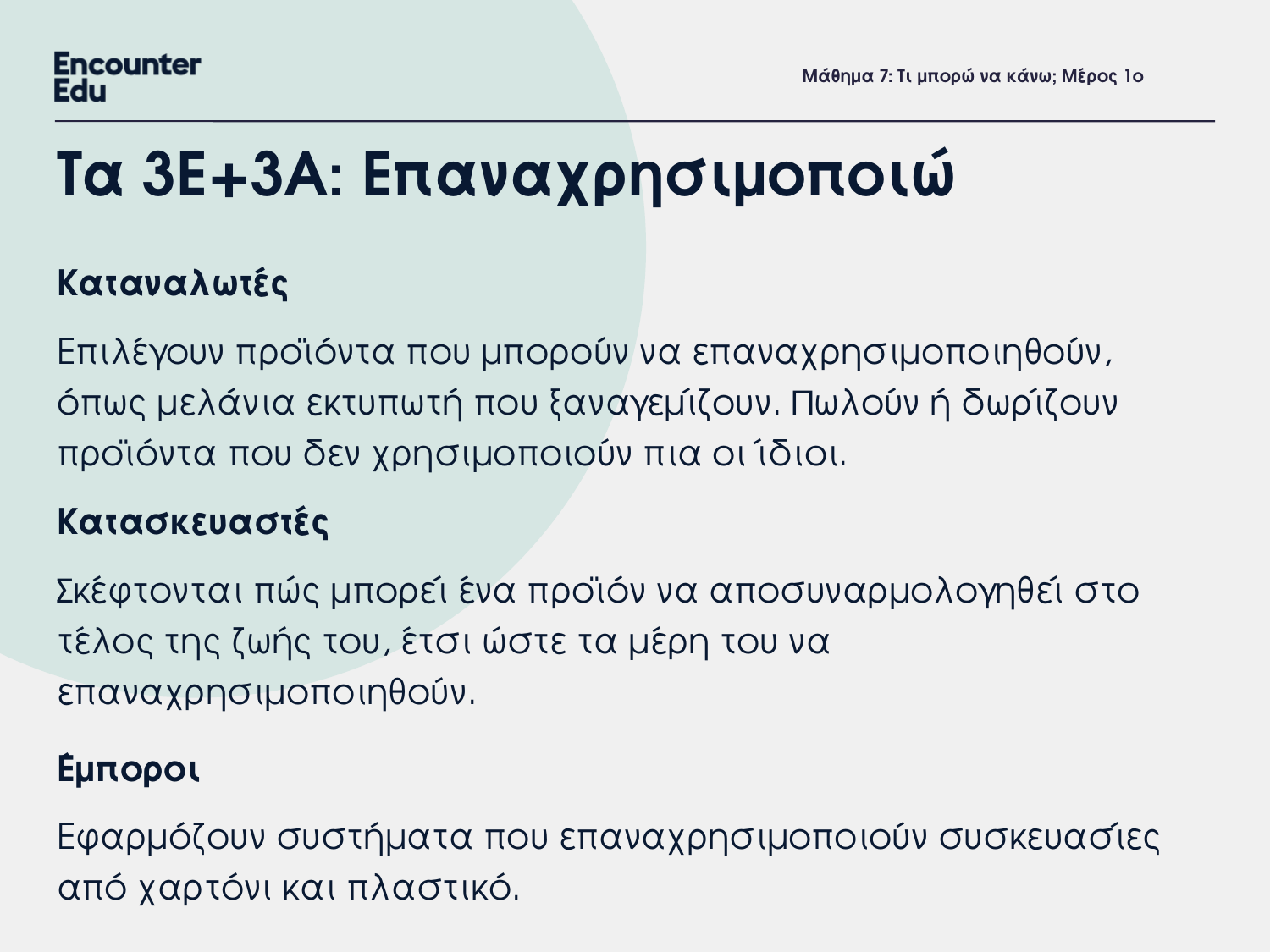

# Μάθημα 7: Τι μπορώ να κάνω; Μέρος 1ο
Τα 3Ε+3Α: Επαναχρησιμοποιώ
Καταναλωτές
Επιλέγουν προϊόντα που μπορούν να επαναχρησιμοποιηθούν, όπως μελάνια εκτυπωτή που ξαναγεμίζουν. Πωλούν ή δωρίζουν προϊόντα που δεν χρησιμοποιούν πια οι ίδιοι.
Κατασκευαστές
Σκέφτονται πώς μπορεί ένα προϊόν να αποσυναρμολογηθεί στο τέλος της ζωής του, έτσι ώστε τα μέρη του να επαναχρησιμοποιηθούν.
Έμποροι
Εφαρμόζουν συστήματα που επαναχρησιμοποιούν συσκευασίες από χαρτόνι και πλαστικό.